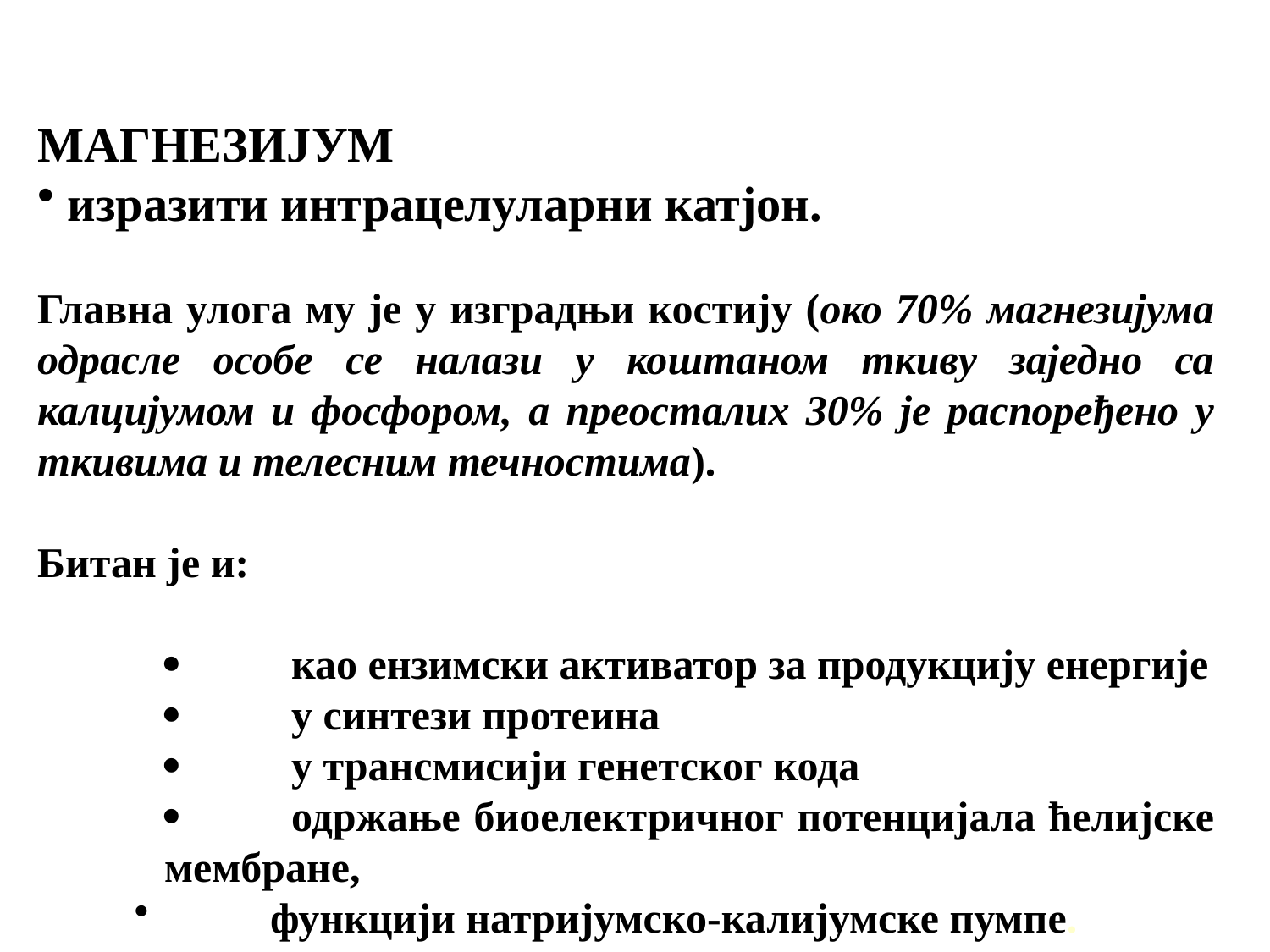

МАГНЕЗИЈУМ
изразити интрацелуларни катјон.

Главна улога му је у изградњи костију (око 70% магнезијума одрасле особе се налази у коштаном ткиву заједно са калцијумом и фосфором, а преосталих 30% је распоређено у ткивима и телесним течностима).

Битан је и:

•	као ензимски активатор за продукцију енергије
•	у синтези протеина
•	у трансмисији генетског кода
•	одржање биоелектричног потенцијала ћелијске мембране,
          функцији натријумско-калијумске пумпе.